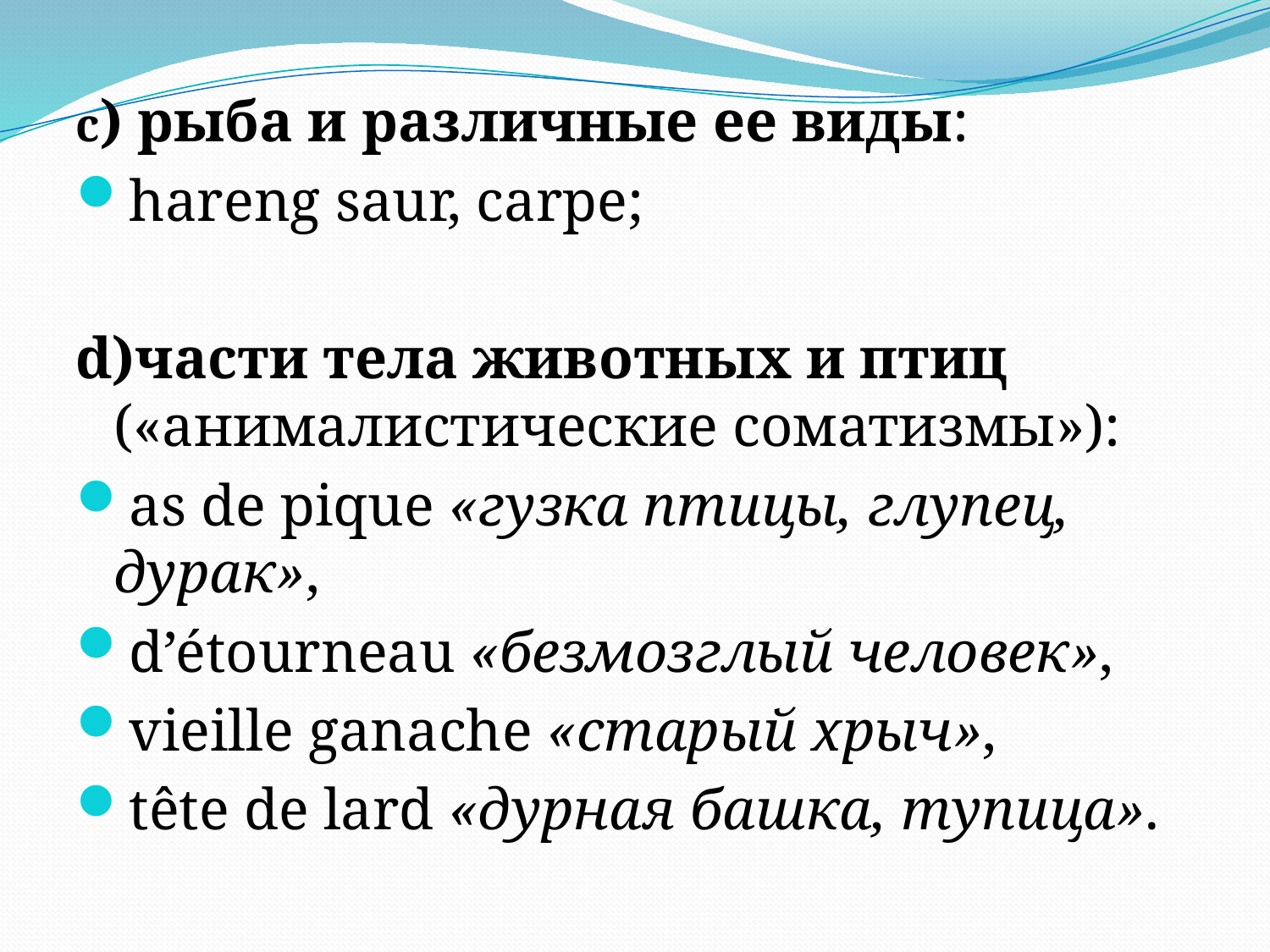

c) рыба и различные ее виды:
hareng saur, carpe;

d)части тела животных и птиц («анималистические соматизмы»):
аs de pique «гузка птицы, глупец, дурак»,
d’étourneau «безмозглый человек»,
vieille ganache «старый хрыч»,
tête de lard «дурная башка, тупица».